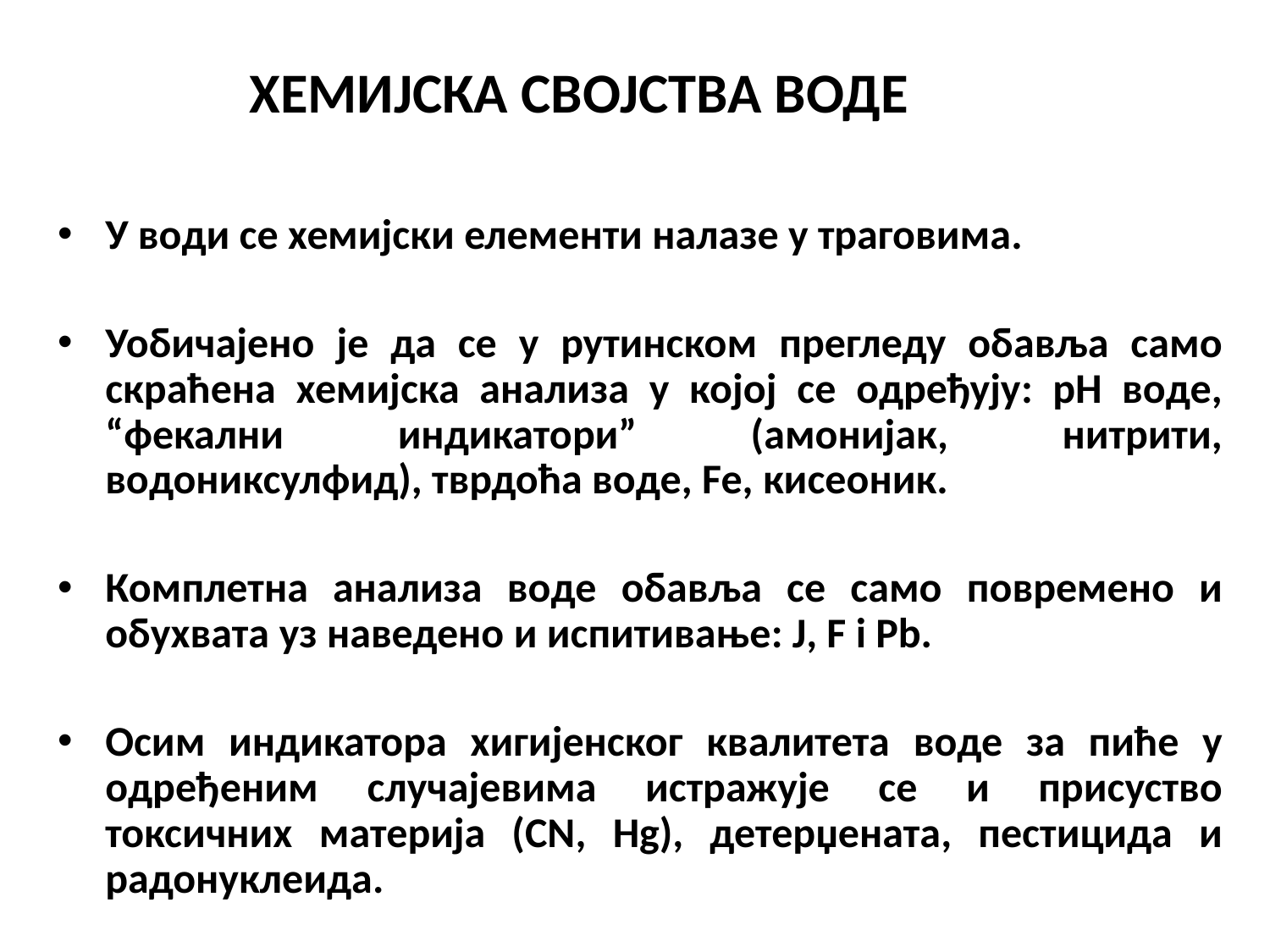

ХЕМИЈСКА СВОЈСТВА ВОДЕ
У води се хемијски елементи налазе у траговима.

Уобичајено је да се у рутинском прегледу обавља само скраћена хемијска анализа у којој се одређују: рН воде, “фекални индикатори” (амонијак, нитрити, водониксулфид), тврдоћа воде, Fe, кисеоник.

Комплетна анализа воде обавља се само повремено и обухвата уз наведено и испитивање: J, F i Pb.

Осим индикатора хигијенског квалитета воде за пиће у одређеним случајевима истражује се и присуство токсичних материја (CN, Hg), детерџената, пестицида и радонуклеида.